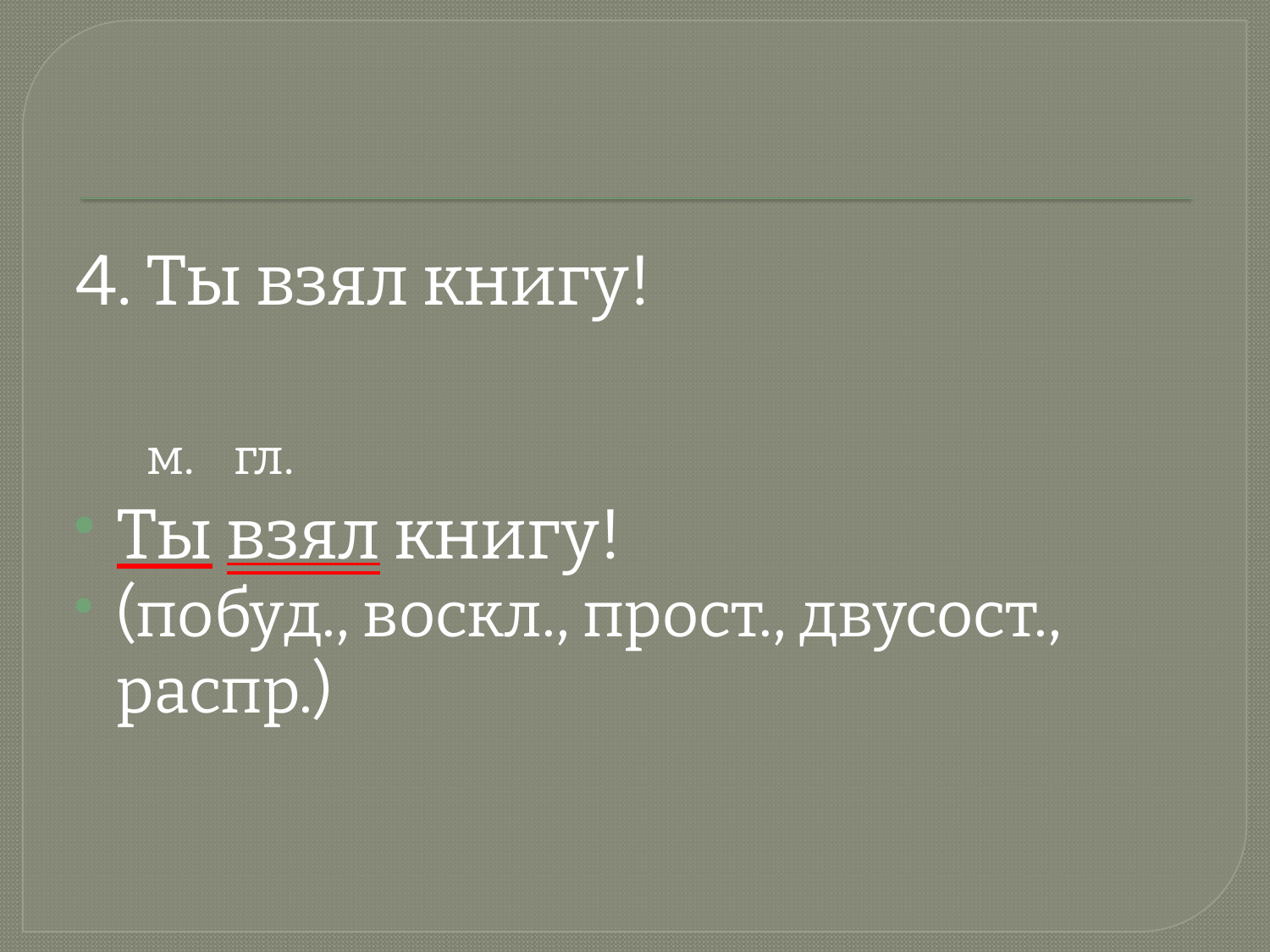

#
4. Ты взял книгу!

     м.    гл.
Ты взял книгу!
(побуд., воскл., прост., двусост., распр.)